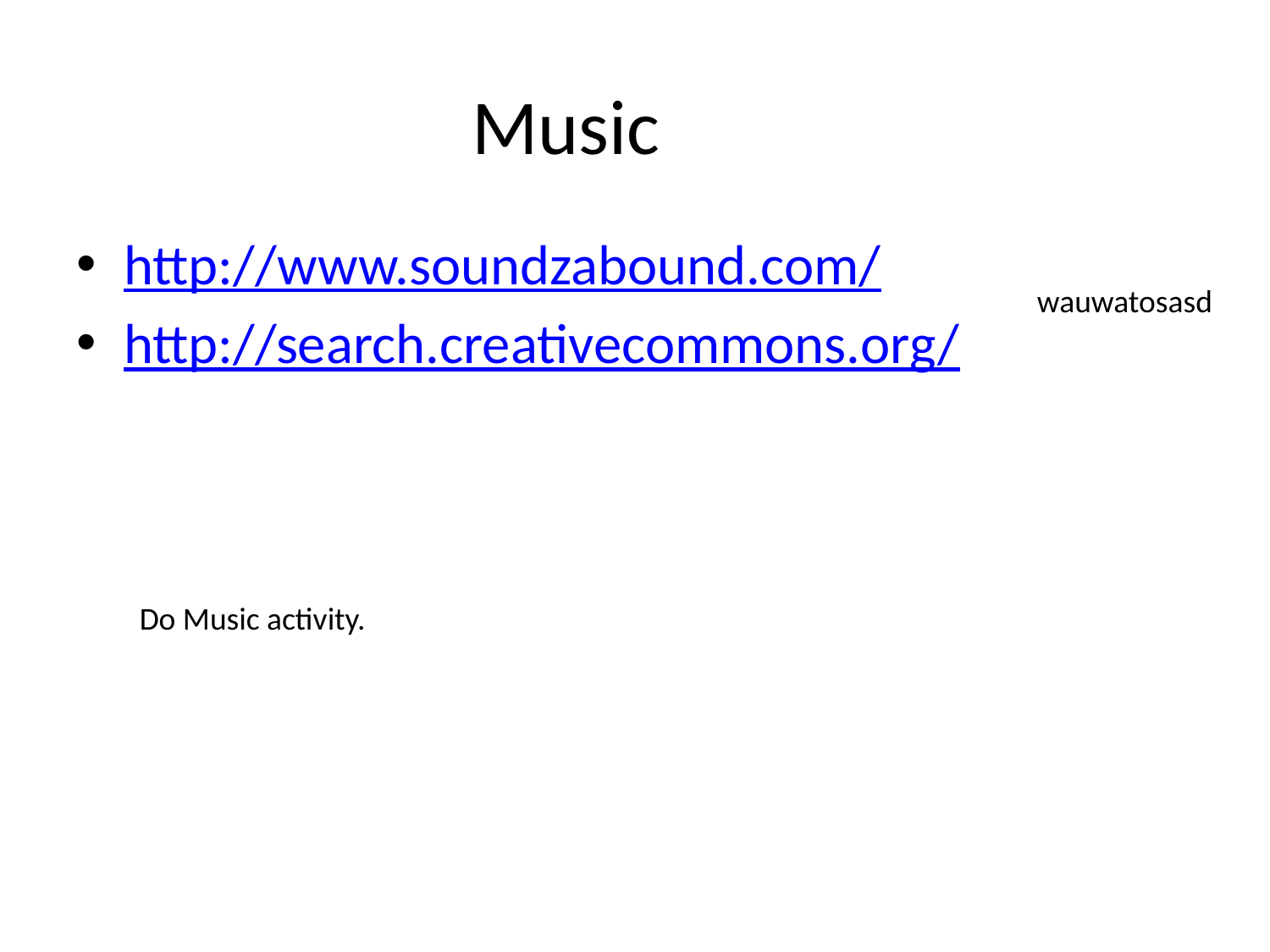

# Music
http://www.soundzabound.com/
http://search.creativecommons.org/

wauwatosasd
Do Music activity.